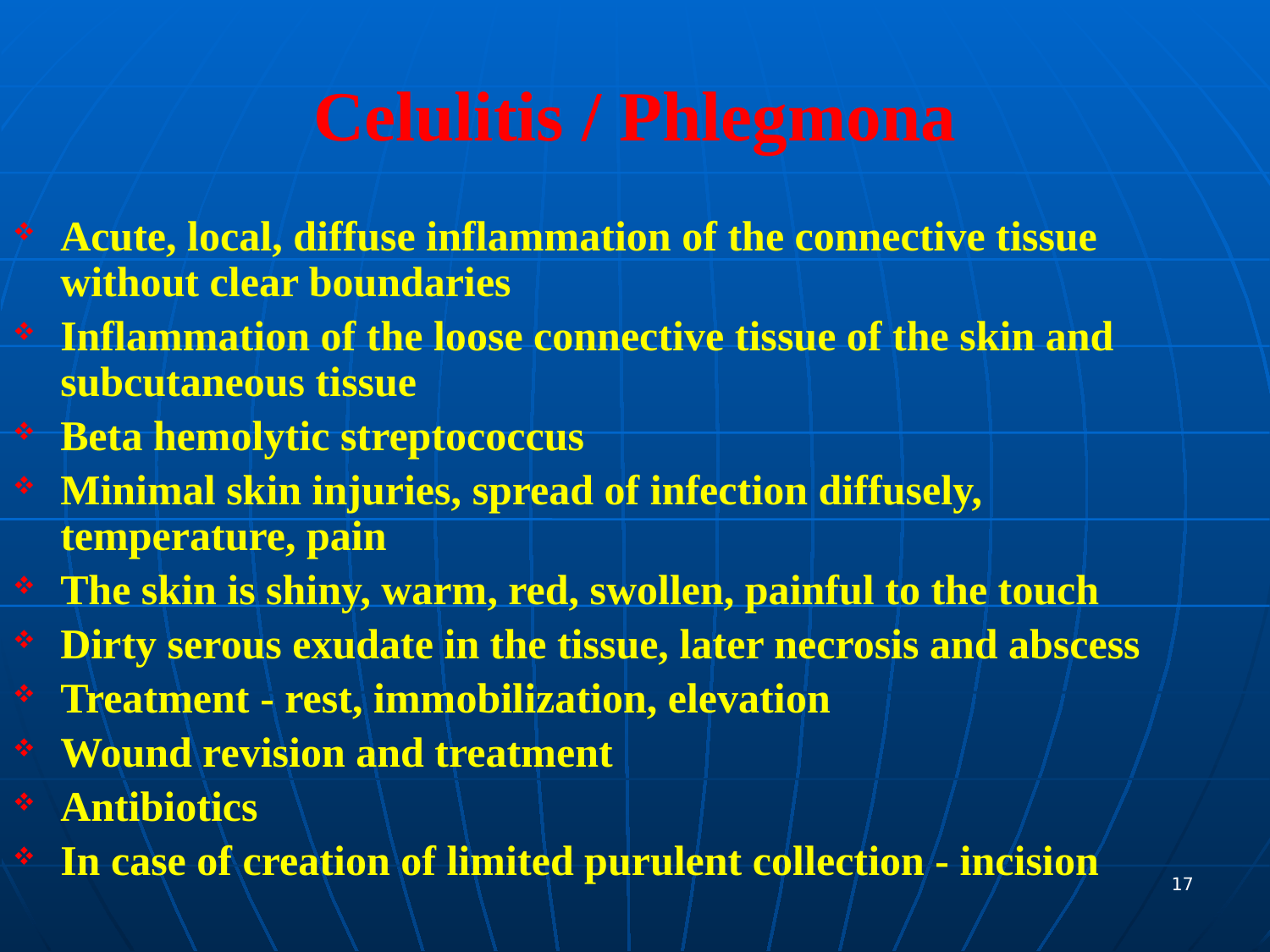

# Celulitis / Phlegmona
Acute, local, diffuse inflammation of the connective tissue without clear boundaries
Inflammation of the loose connective tissue of the skin and subcutaneous tissue
Beta hemolytic streptococcus
Minimal skin injuries, spread of infection diffusely, temperature, pain
The skin is shiny, warm, red, swollen, painful to the touch
Dirty serous exudate in the tissue, later necrosis and abscess
Treatment - rest, immobilization, elevation
Wound revision and treatment
Antibiotics
In case of creation of limited purulent collection - incision

17